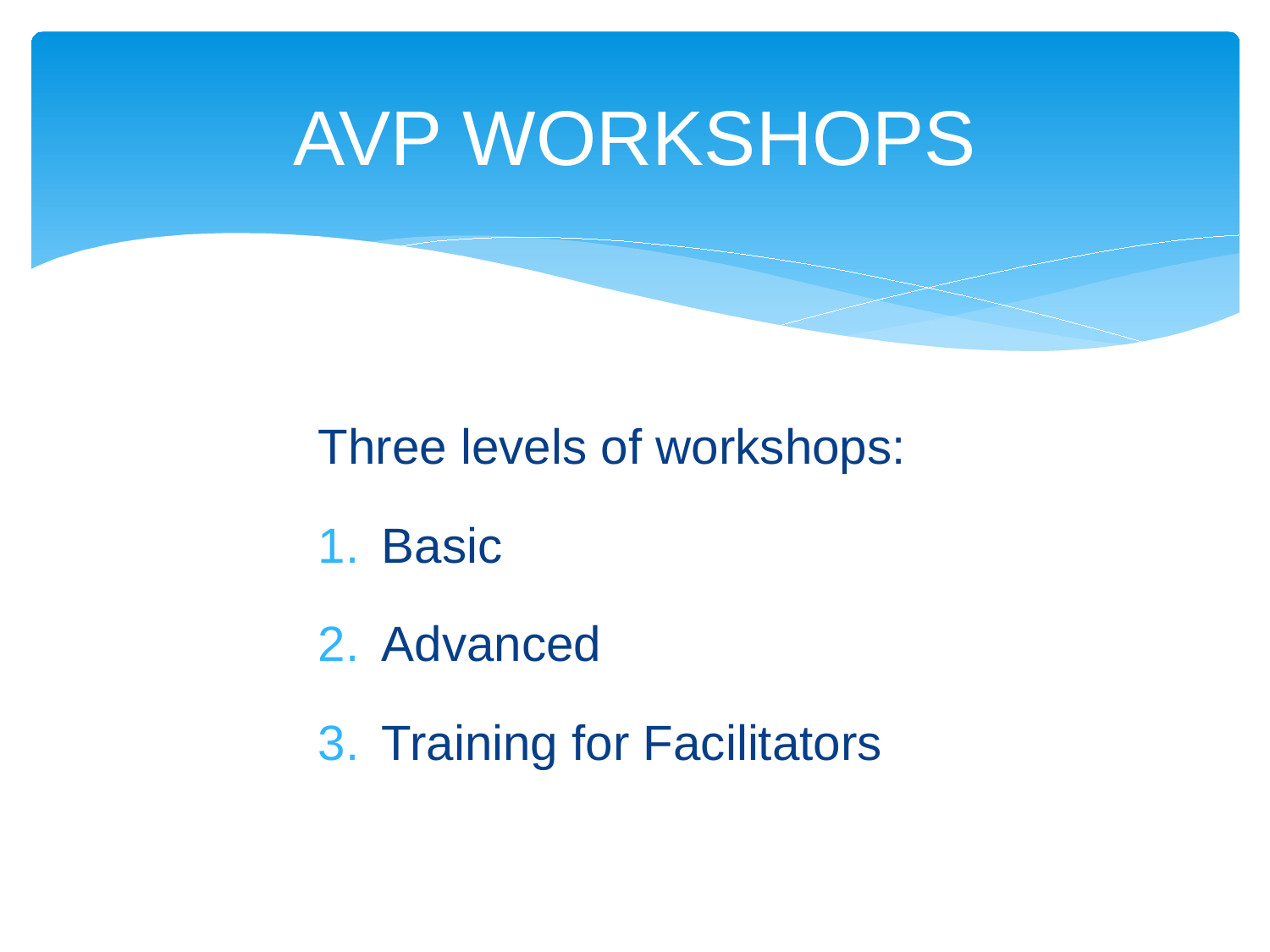

# AVP WORKSHOPS
Three levels of workshops:
Basic
Advanced
Training for Facilitators